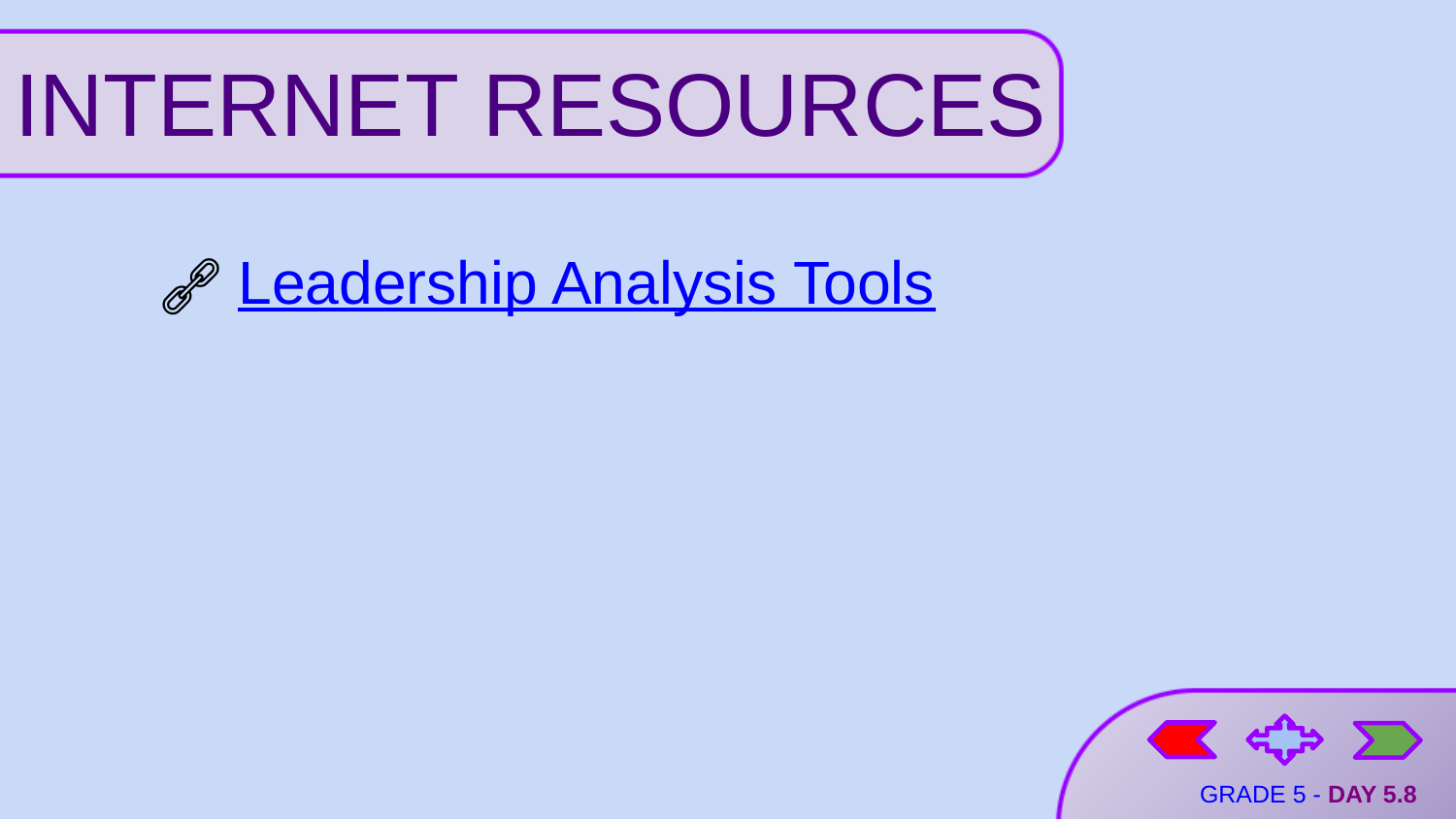

# INTERNET RESOURCES

🔗 Leadership Analysis Tools

GRADE 5 - DAY 5.8